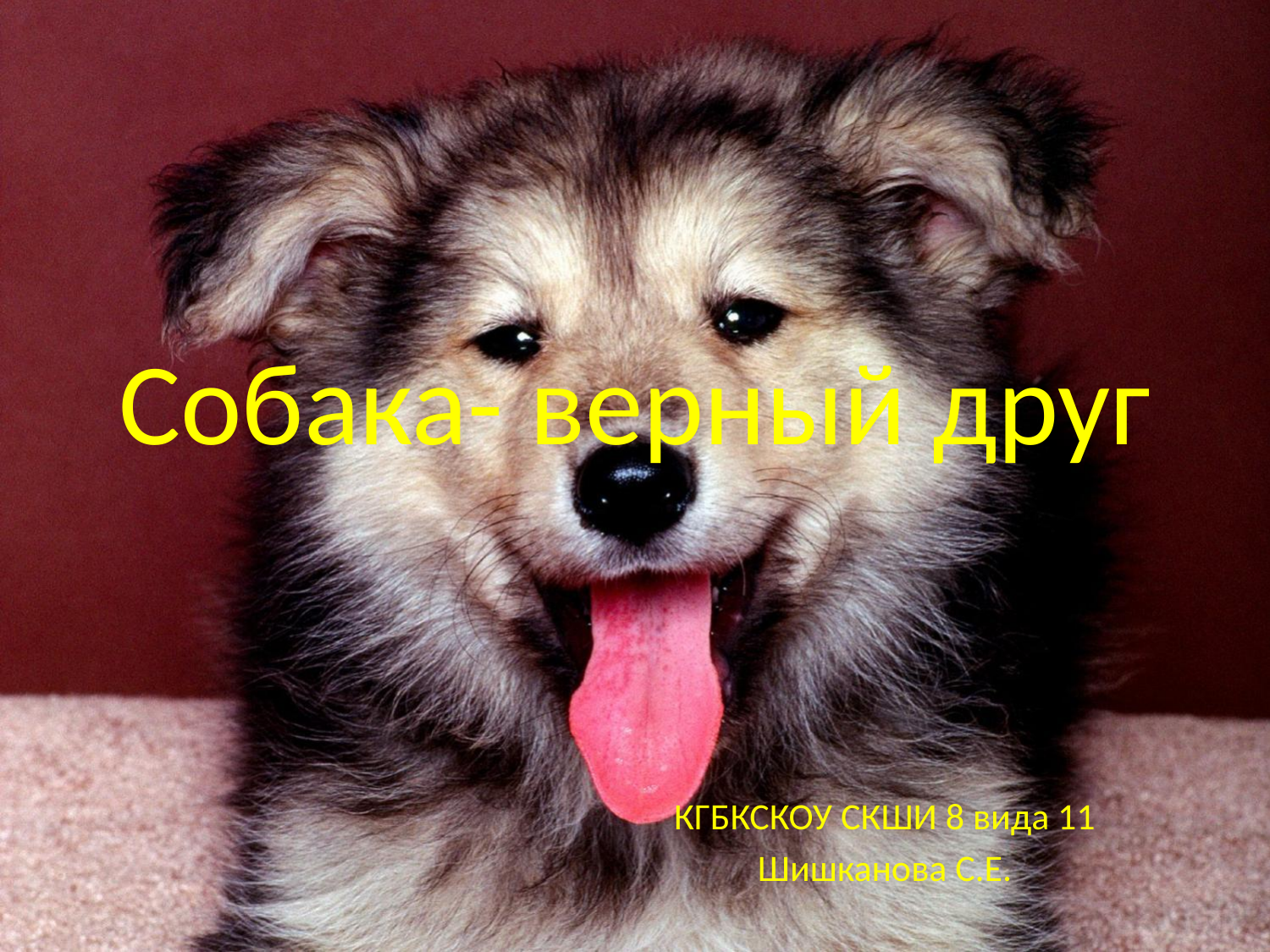

# Собака- верный друг
КГБКСКОУ СКШИ 8 вида 11
Шишканова С.Е.